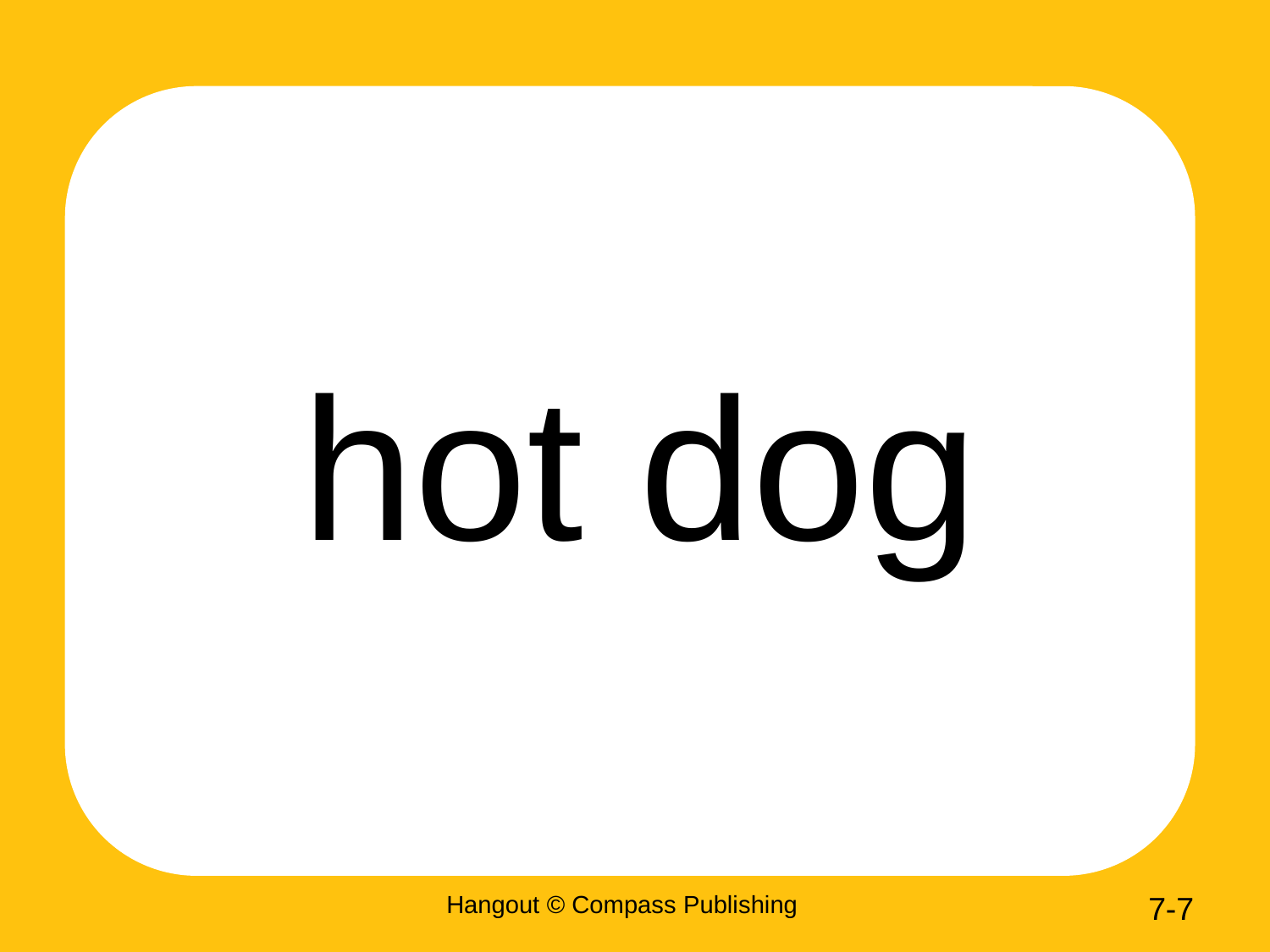

hot dog
Hangout © Compass Publishing
7-7